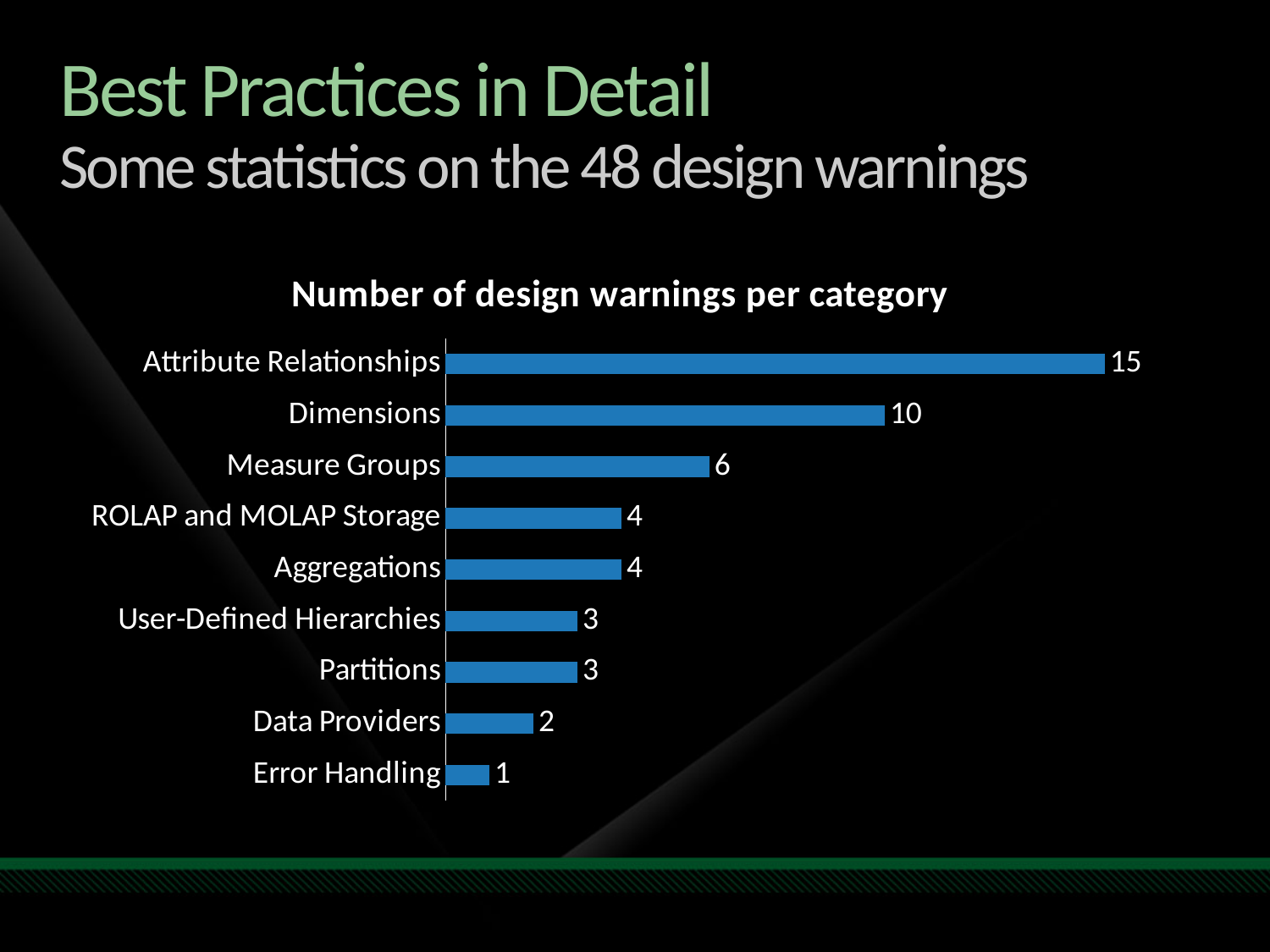

# Best Practices in Detail Some statistics on the 48 design warnings

### Chart: Number of design warnings per category

| Category | Best Practices |
|---|---|
| Error Handling | 1.0 |
| Data Providers | 2.0 |
| Partitions | 3.0 |
| User-Defined Hierarchies | 3.0 |
| Aggregations | 4.0 |
| ROLAP and MOLAP Storage | 4.0 |
| Measure Groups | 6.0 |
| Dimensions | 10.0 |
| Attribute Relationships | 15.0 |